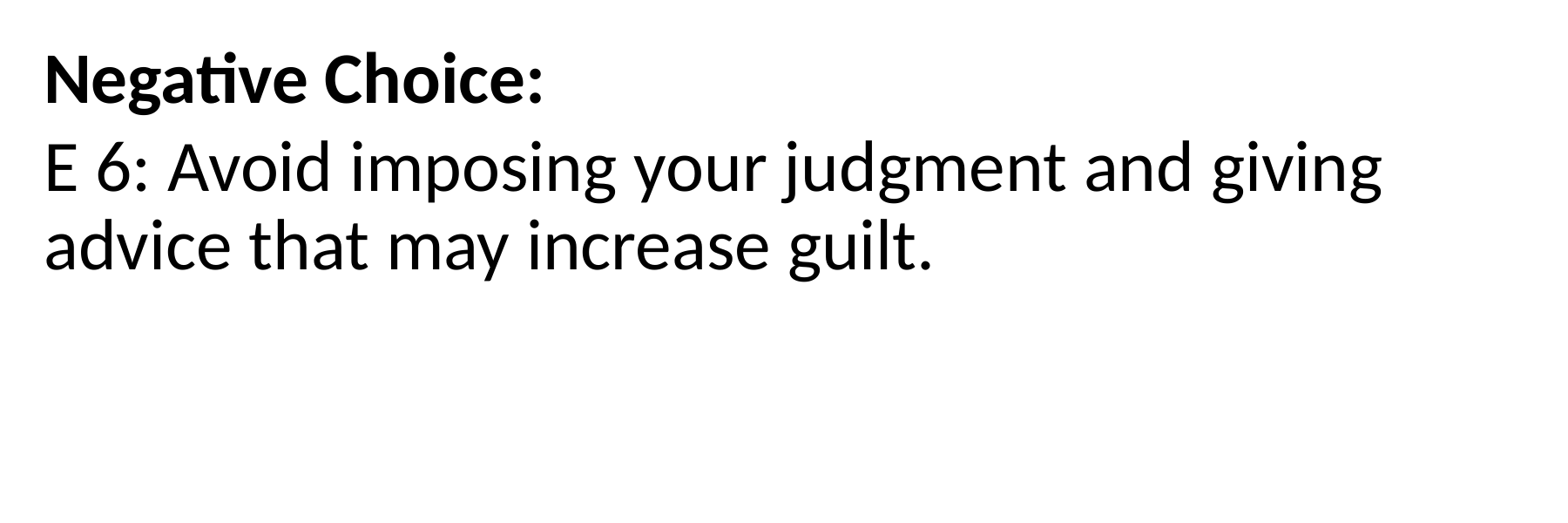

Negative Choice:
E 6: Avoid imposing your judgment and giving advice that may increase guilt.